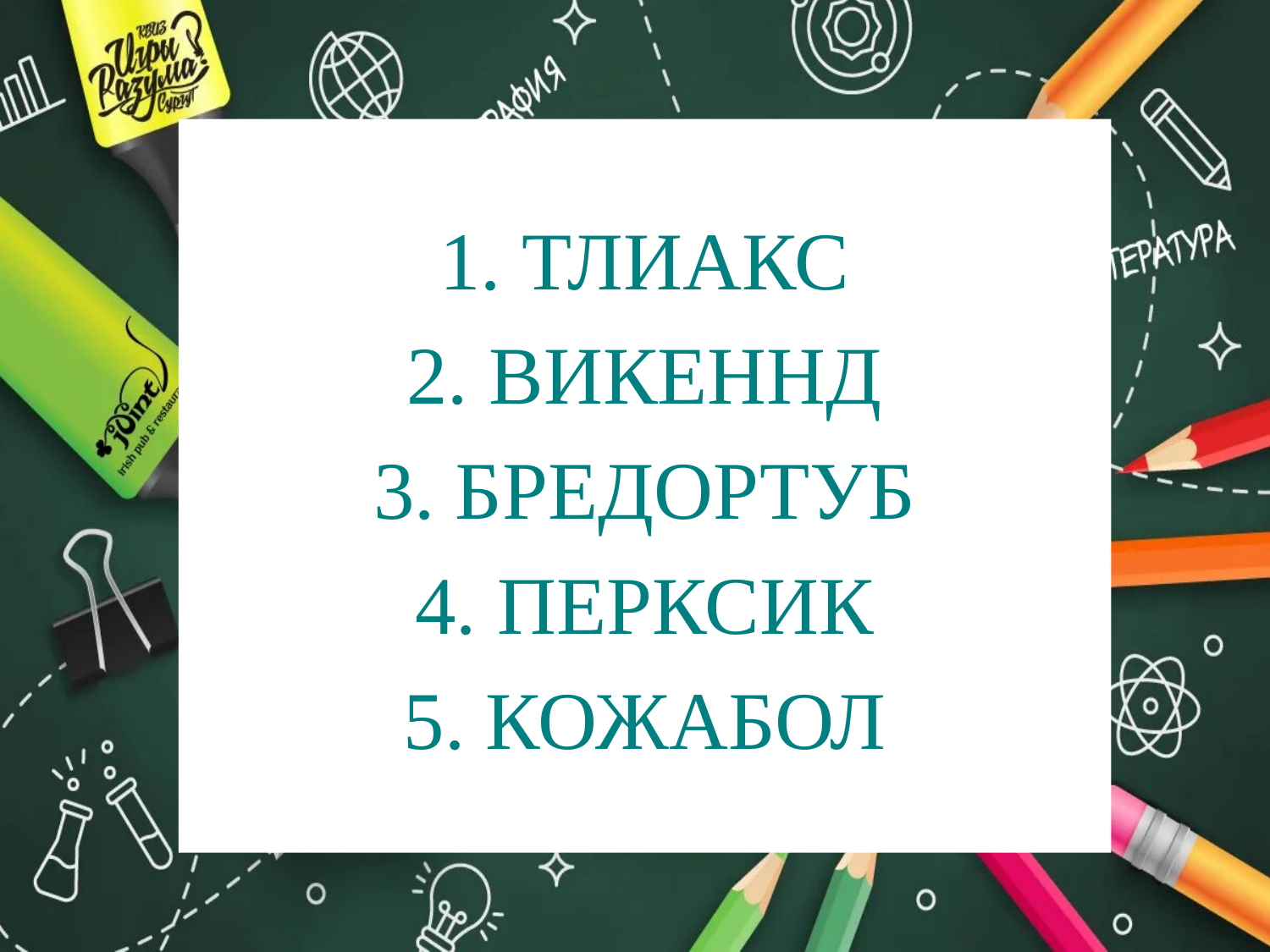

1. ТЛИАКС
2. ВИКЕННД
3. БРЕДОРТУБ
4. ПЕРКСИК
5. КОЖАБОЛ